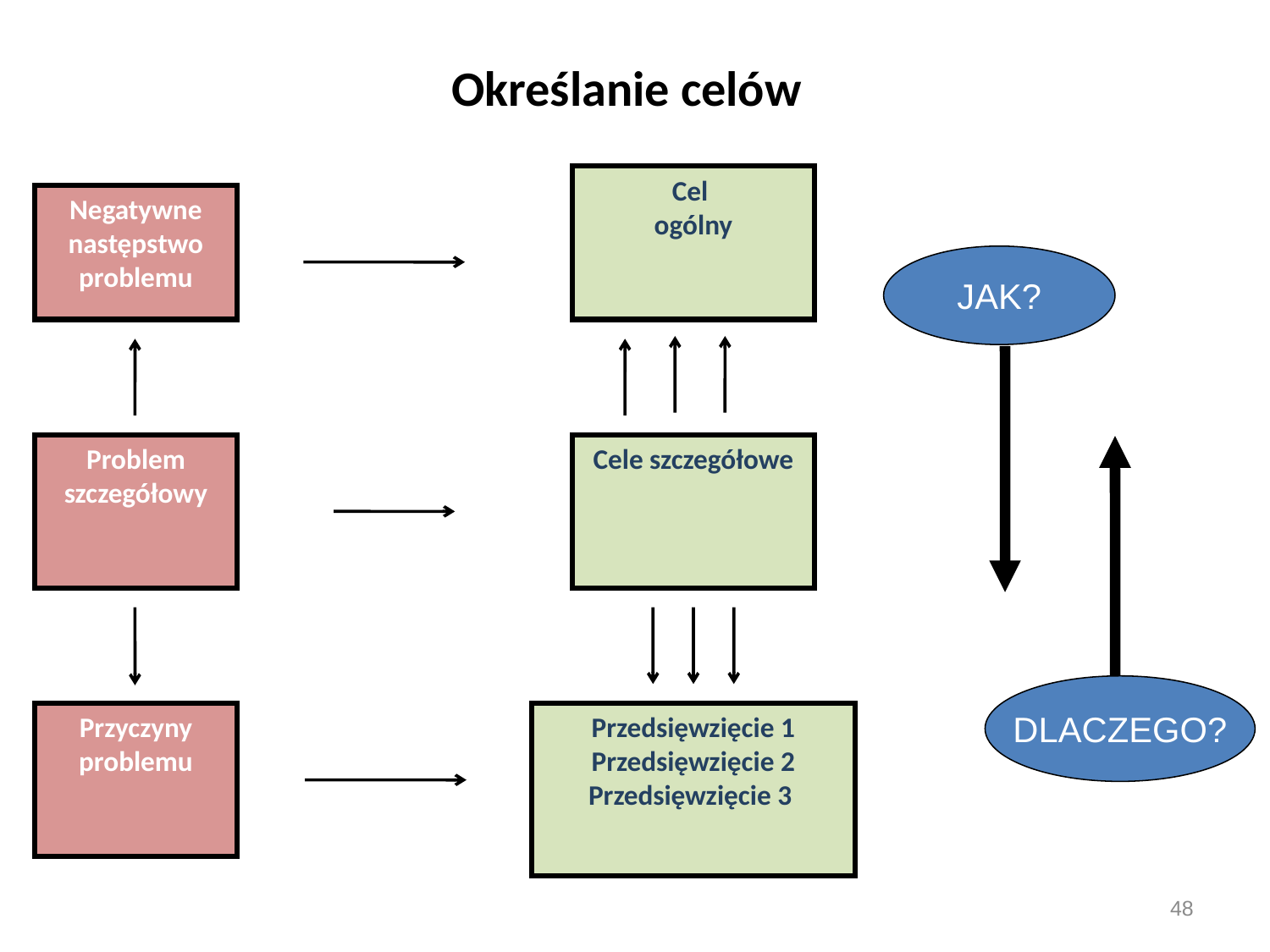

# Określanie celów

Cel
ogólny
Negatywne następstwo problemu

Problem szczegółowy
Cele szczegółowe

Przyczyny problemu
Przedsięwzięcie 1
Przedsięwzięcie 2
Przedsięwzięcie 3

JAK?

DLACZEGO?
48